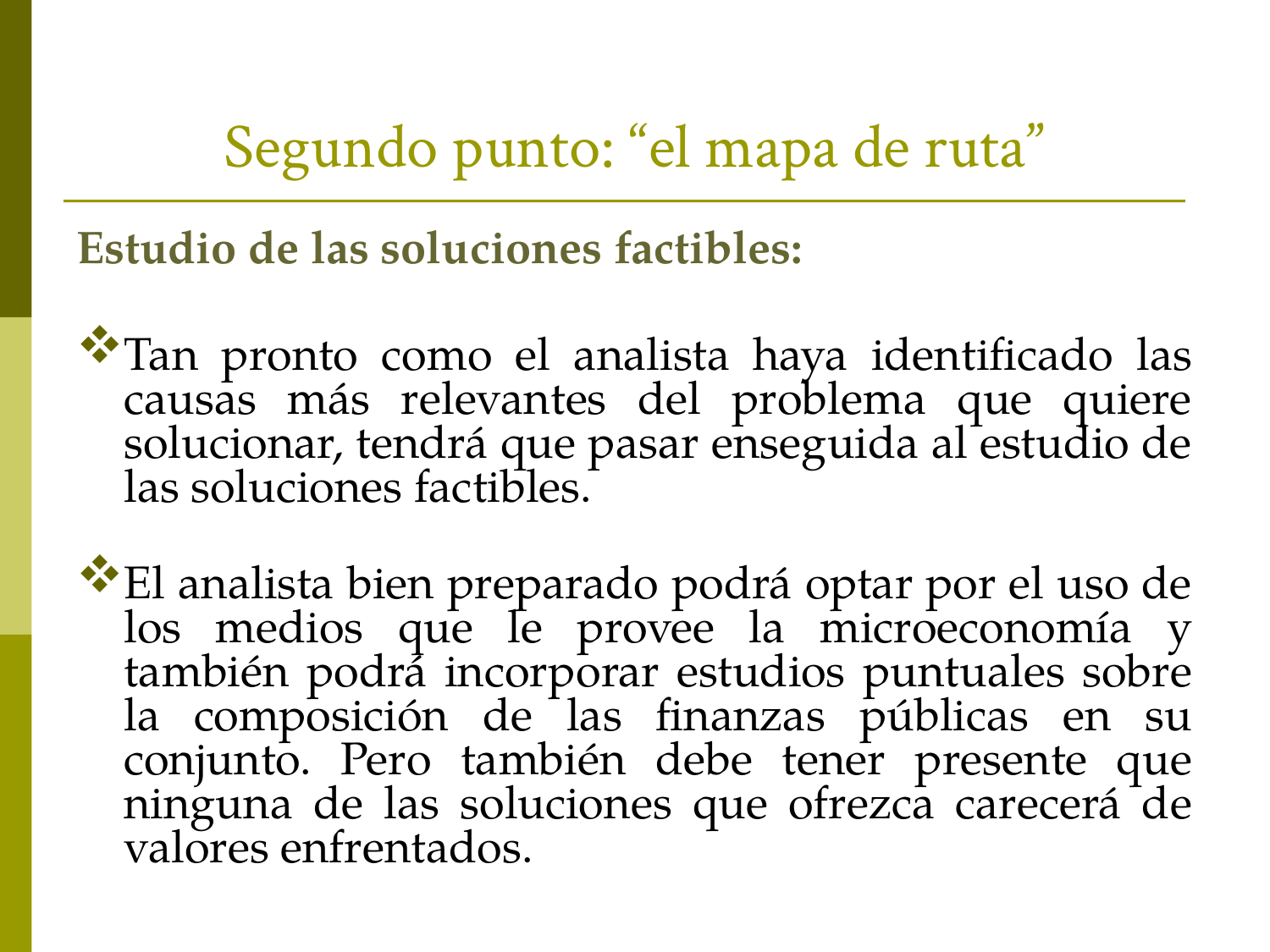

# Segundo punto: “el mapa de ruta”
Estudio de las soluciones factibles:

Tan pronto como el analista haya identificado las causas más relevantes del problema que quiere solucionar, tendrá que pasar enseguida al estudio de las soluciones factibles.

El analista bien preparado podrá optar por el uso de los medios que le provee la microeconomía y también podrá incorporar estudios puntuales sobre la composición de las finanzas públicas en su conjunto. Pero también debe tener presente que ninguna de las soluciones que ofrezca carecerá de valores enfrentados.